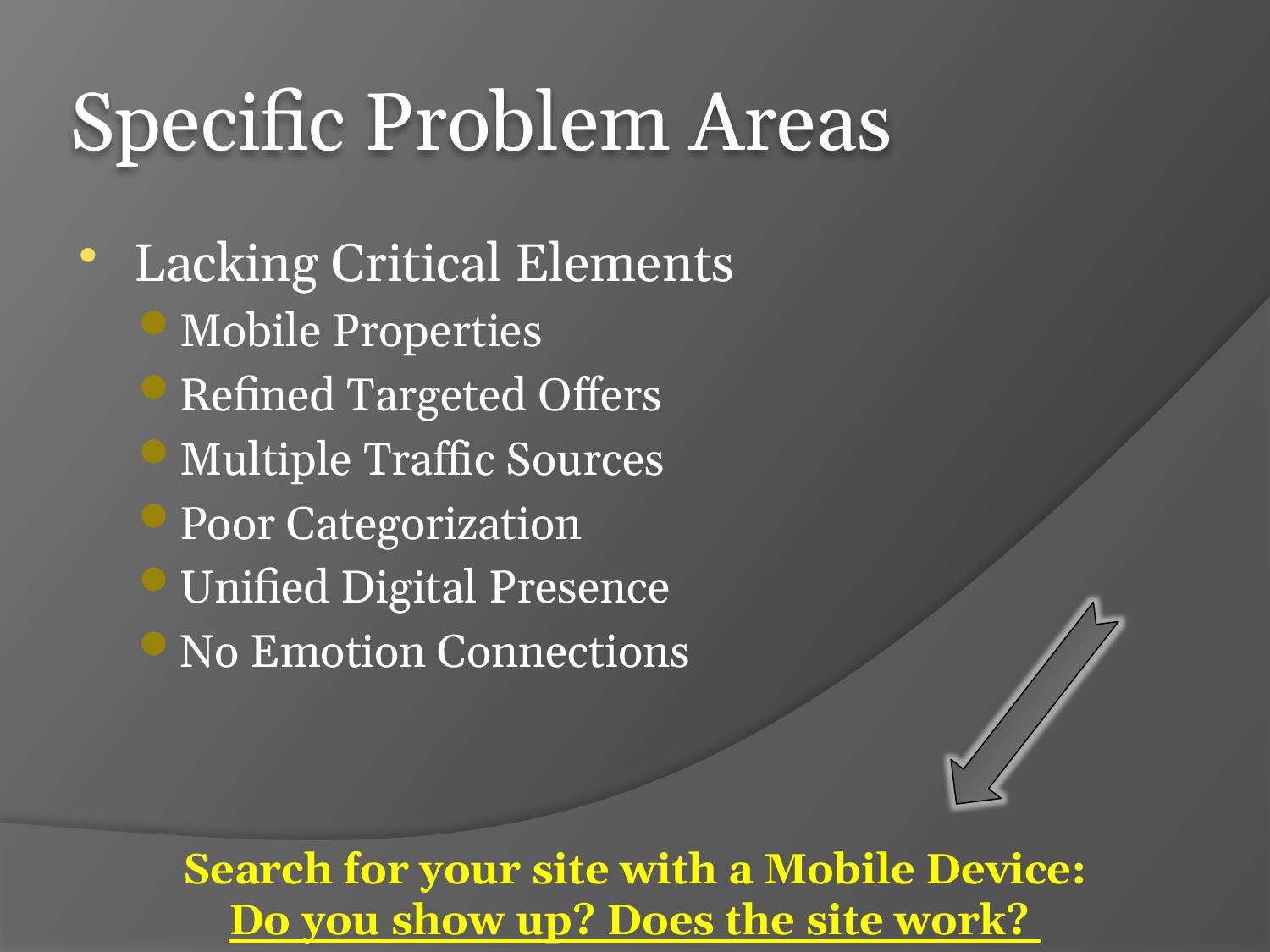

# Specific Problem Areas
Lacking Critical Elements
Mobile Properties
Refined Targeted Offers
Multiple Traffic Sources
Poor Categorization
Unified Digital Presence
No Emotion Connections

Search for your site with a Mobile Device:
Do you show up? Does the site work?